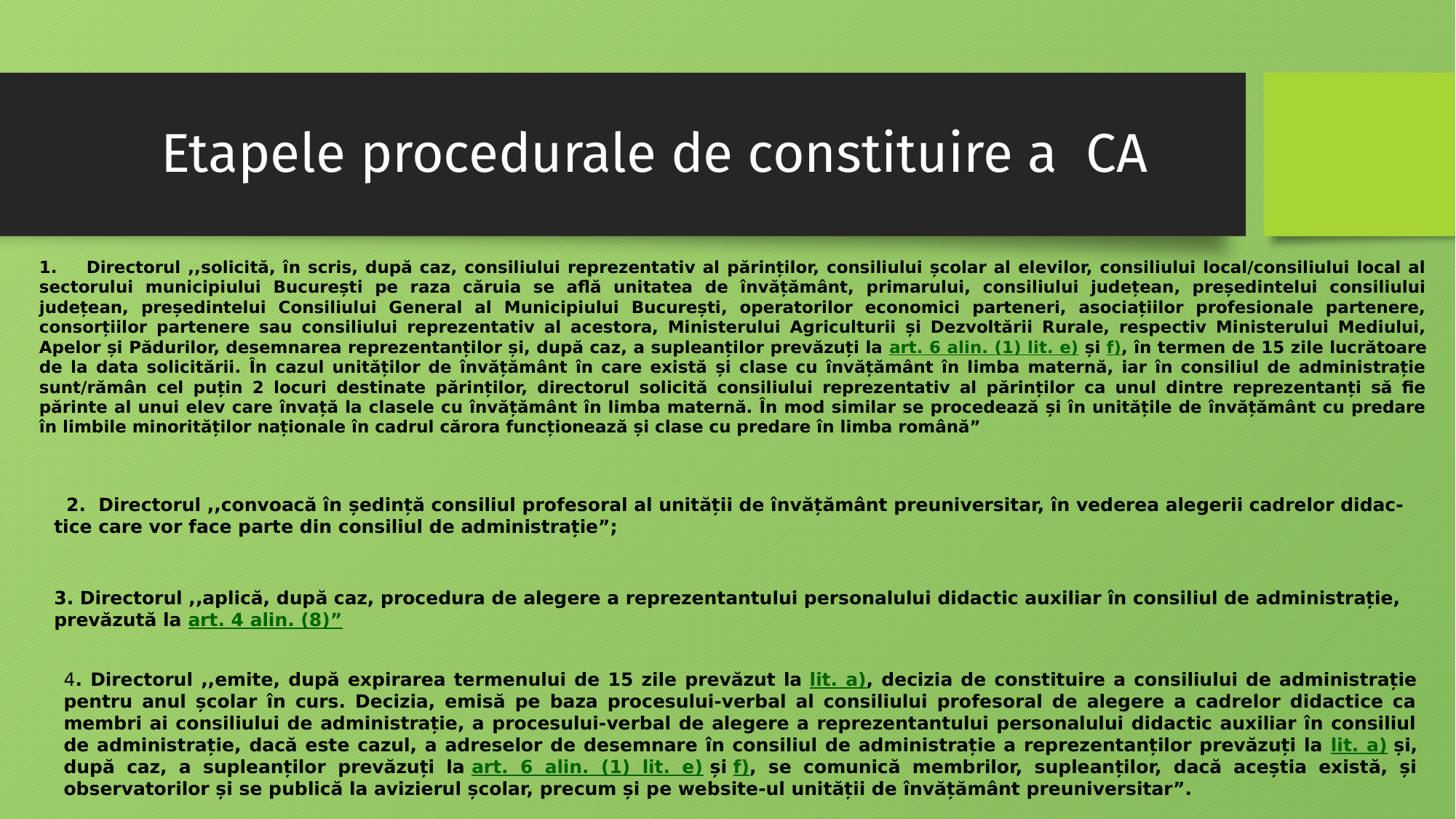

# Etapele procedurale de constituire a  CA
1.    Directorul ,,solicită, în scris, după caz, consiliului reprezentativ al părinților, consiliului școlar al elevilor, consiliului local/consiliului local al sectorului municipiului București pe raza căruia se află unitatea de învățământ, primarului, consiliului județean, președintelui consiliului județean, președintelui Consiliului General al Municipiului București, operatorilor economici parteneri, asociațiilor profesionale partenere, consorțiilor partenere sau consiliului reprezentativ al acestora, Ministerului Agriculturii și Dezvoltării Rurale, respectiv Ministerului Mediului, Apelor și Pădurilor, desemnarea reprezentanților și, după caz, a supleanților prevăzuți la art. 6 alin. (1) lit. e) și f), în termen de 15 zile lucrătoare de la data solicitării. În cazul unităților de învățământ în care există și clase cu învățământ în limba maternă, iar în consiliul de administrație sunt/rămân cel puțin 2 locuri destinate părinților, directorul solicită consiliului reprezentativ al părinților ca unul dintre reprezentanți să fie părinte al unui elev care învață la clasele cu învățământ în limba maternă. În mod similar se procedează și în unitățile de învățământ cu predare în limbile minorităților naționale în cadrul cărora funcționează și clase cu predare în limba română”
  2.  Directorul ,,convoacă în ședință consiliul profesoral al unității de învățământ preuniversitar, în vederea alegerii cadrelor didac-tice care vor face parte din consiliul de administrație”;
3. Directorul ,,aplică, după caz, procedura de alegere a reprezentantului personalului didactic auxiliar în consiliul de administrație, prevăzută la art. 4 alin. (8)”
4. Directorul ,,emite, după expirarea termenului de 15 zile prevăzut la lit. a), decizia de constituire a consiliului de administrație pentru anul școlar în curs. Decizia, emisă pe baza procesului-verbal al consiliului profesoral de alegere a cadrelor didactice ca membri ai consiliului de administrație, a procesului-verbal de alegere a reprezentantului personalului didactic auxiliar în consiliul de administrație, dacă este cazul, a adreselor de desemnare în consiliul de administrație a reprezentanților prevăzuți la lit. a) și, după caz, a supleanților prevăzuți la art. 6 alin. (1) lit. e) și f), se comunică membrilor, supleanților, dacă aceștia există, și observatorilor și se publică la avizierul școlar, precum și pe website-ul unității de învățământ preuniversitar”.